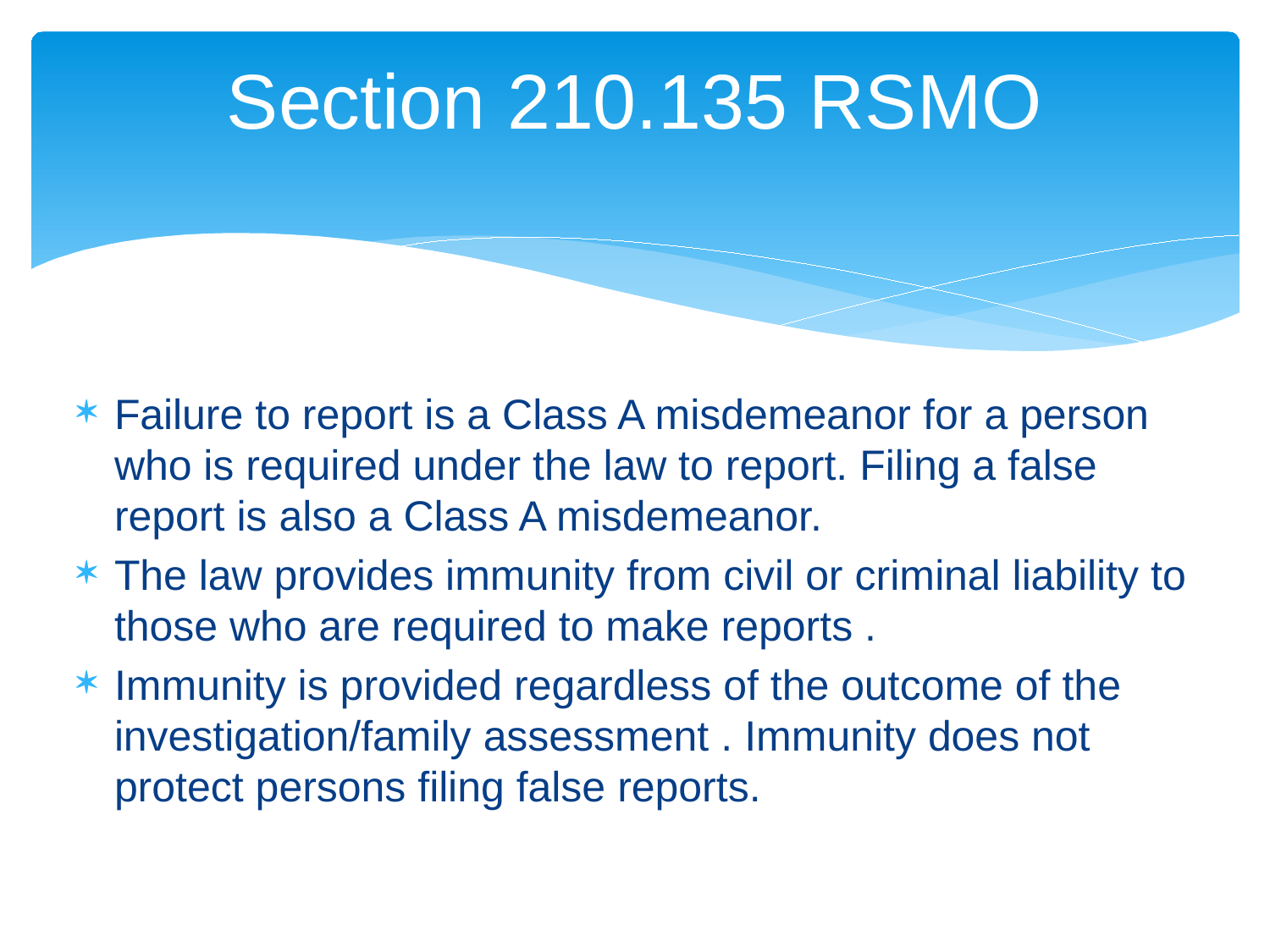

# Section 210.135 RSMO
Failure to report is a Class A misdemeanor for a person who is required under the law to report. Filing a false report is also a Class A misdemeanor.
The law provides immunity from civil or criminal liability to those who are required to make reports .
Immunity is provided regardless of the outcome of the investigation/family assessment . Immunity does not protect persons filing false reports.